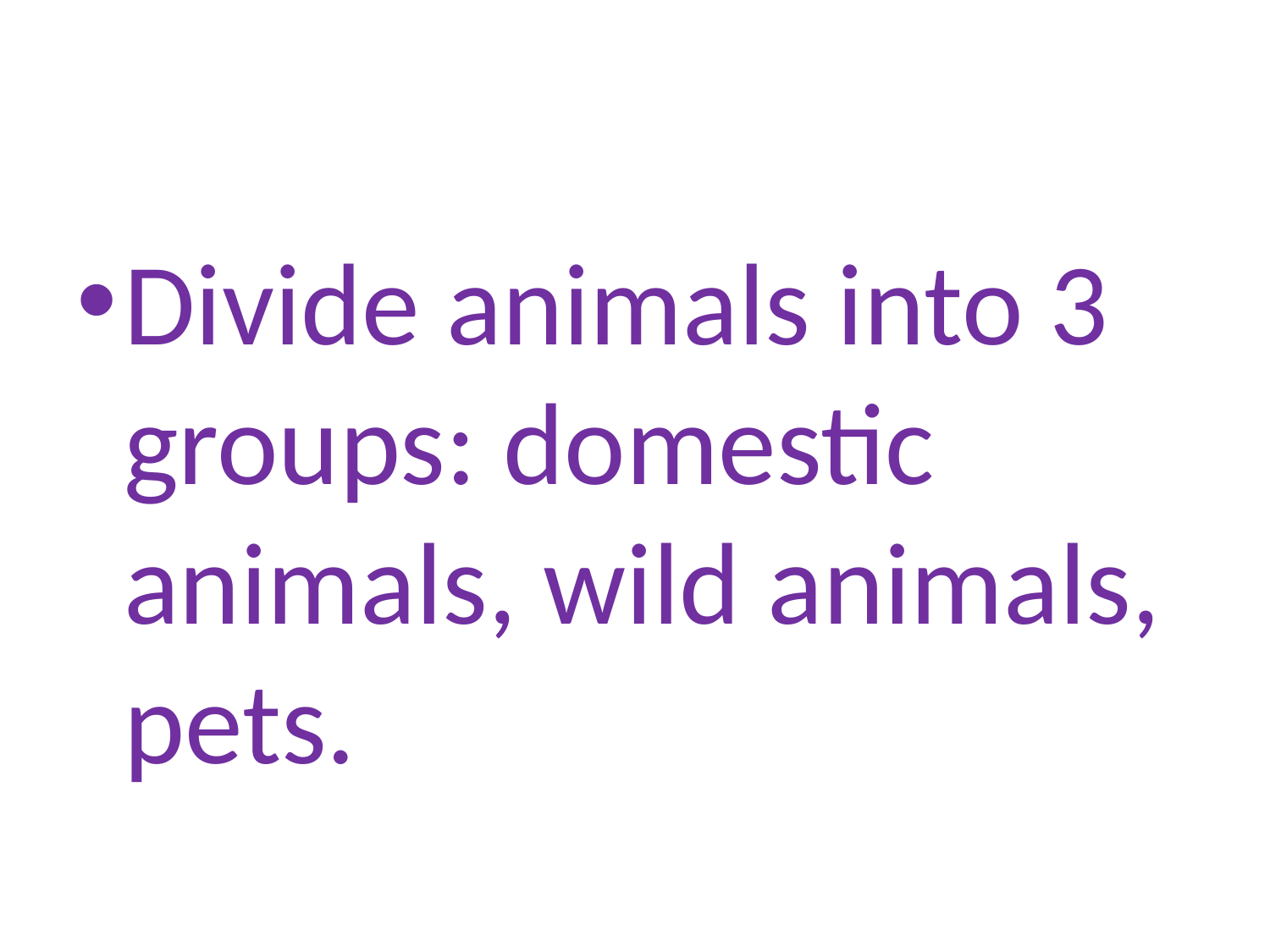

#
Divide animals into 3 groups: domestic animals, wild animals, pets.